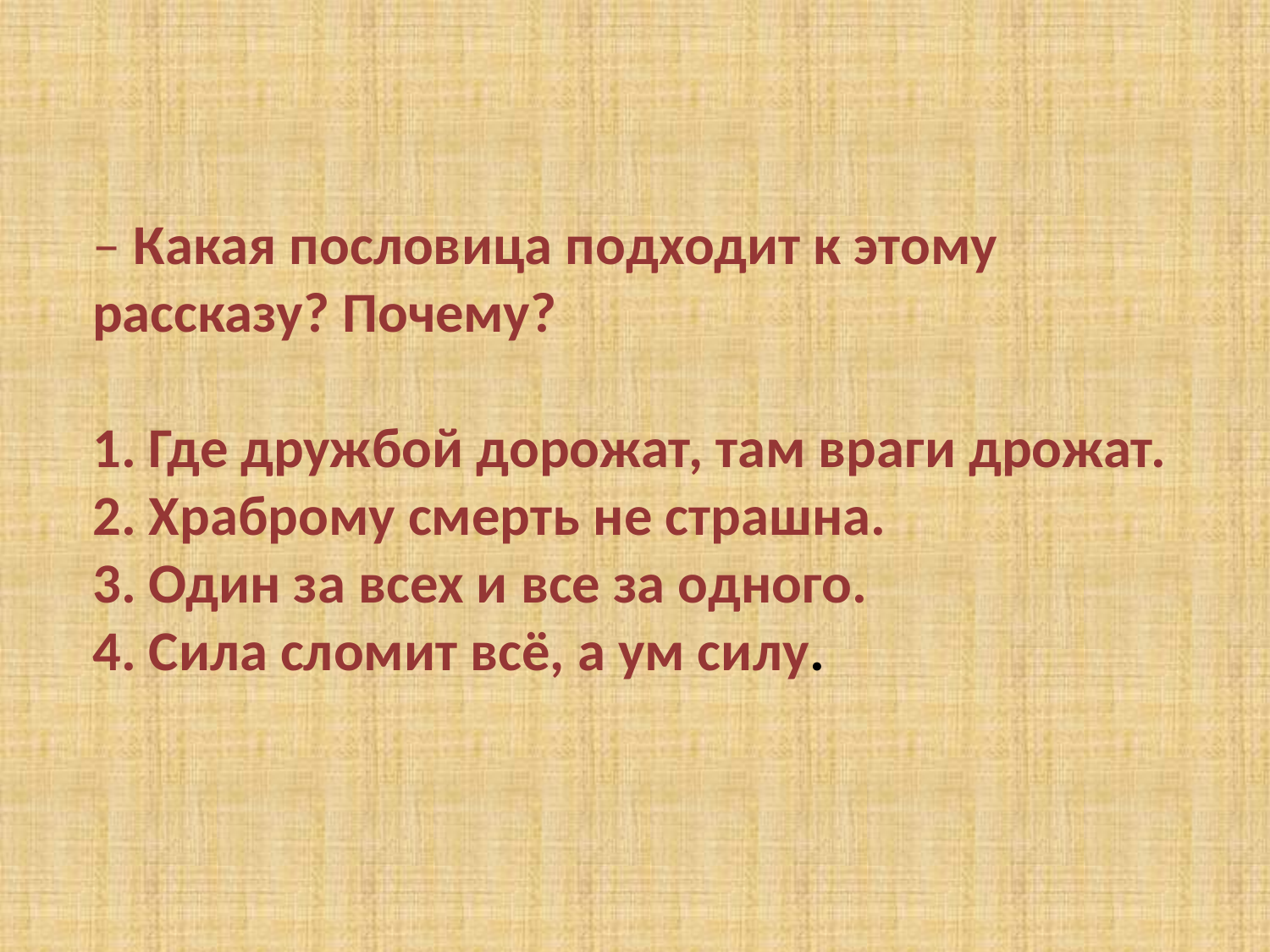

– Какая пословица подходит к этому рассказу? Почему?

1. Где дружбой дорожат, там враги дрожат.
2. Храброму смерть не страшна.
3. Один за всех и все за одного.
4. Сила сломит всё, а ум силу.